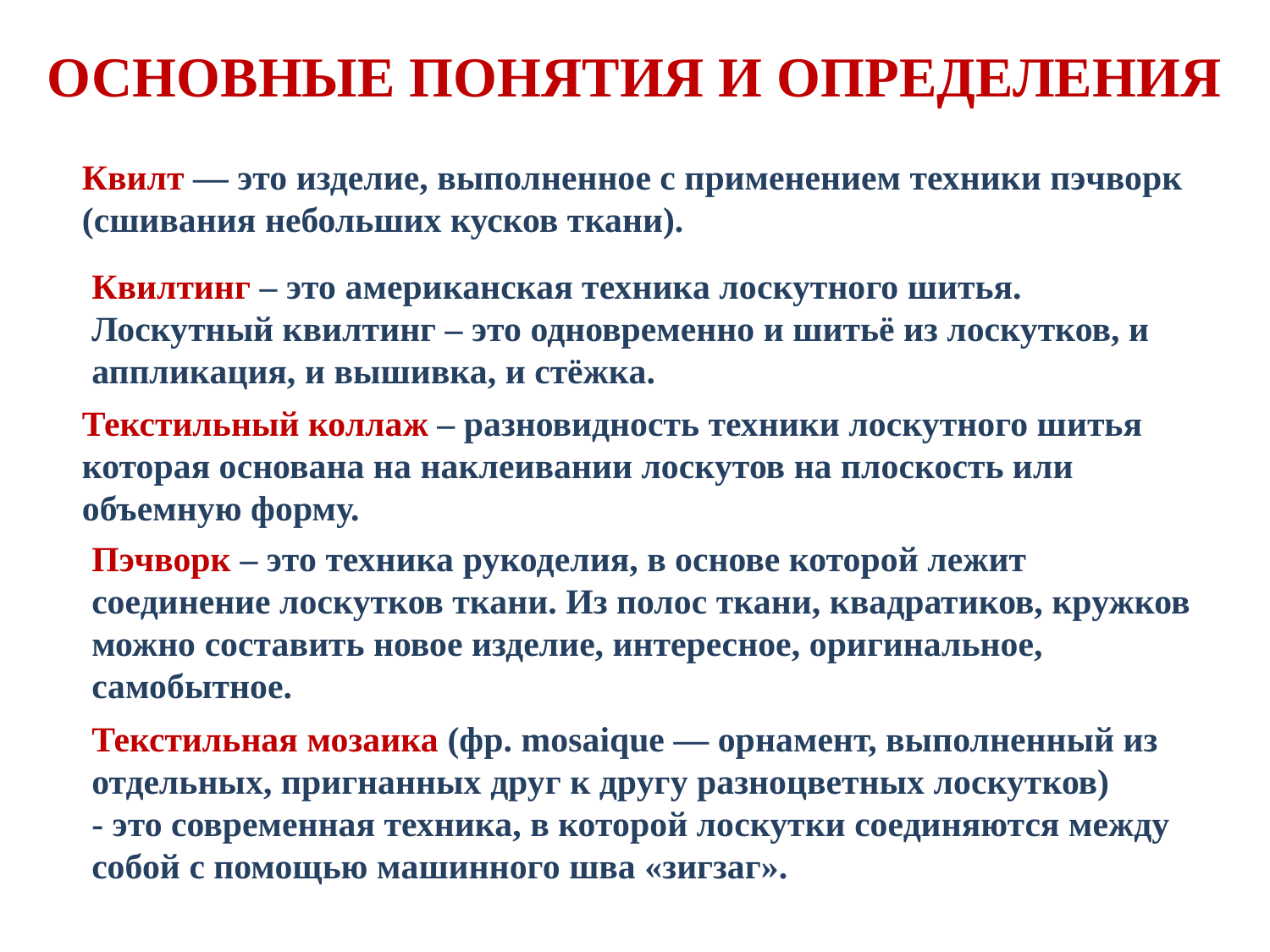

# ОСНОВНЫЕ ПОНЯТИЯ И ОПРЕДЕЛЕНИЯ
Квилт — это изделие, выполненное с применением техники пэчворк (сшивания небольших кусков ткани).
Квилтинг – это американская техника лоскутного шитья.   Лоскутный квилтинг – это одновременно и шитьё из лоскутков, и аппликация, и вышивка, и стёжка.

Текстильный коллаж – разновидность техники лоскутного шитья
которая основана на наклеивании лоскутов на плоскость или объемную форму.

Пэчворк – это техника рукоделия, в основе которой лежит соединение лоскутков ткани. Из полос ткани, квадратиков, кружков можно составить новое изделие, интересное, оригинальное, самобытное.

Текстильная мозаика (фр. mosaique — орнамент, выполненный из отдельных, пригнанных друг к другу разноцветных лоскутков) - это современная техника, в которой лоскутки соединяются между собой с помощью машинного шва «зигзаг».